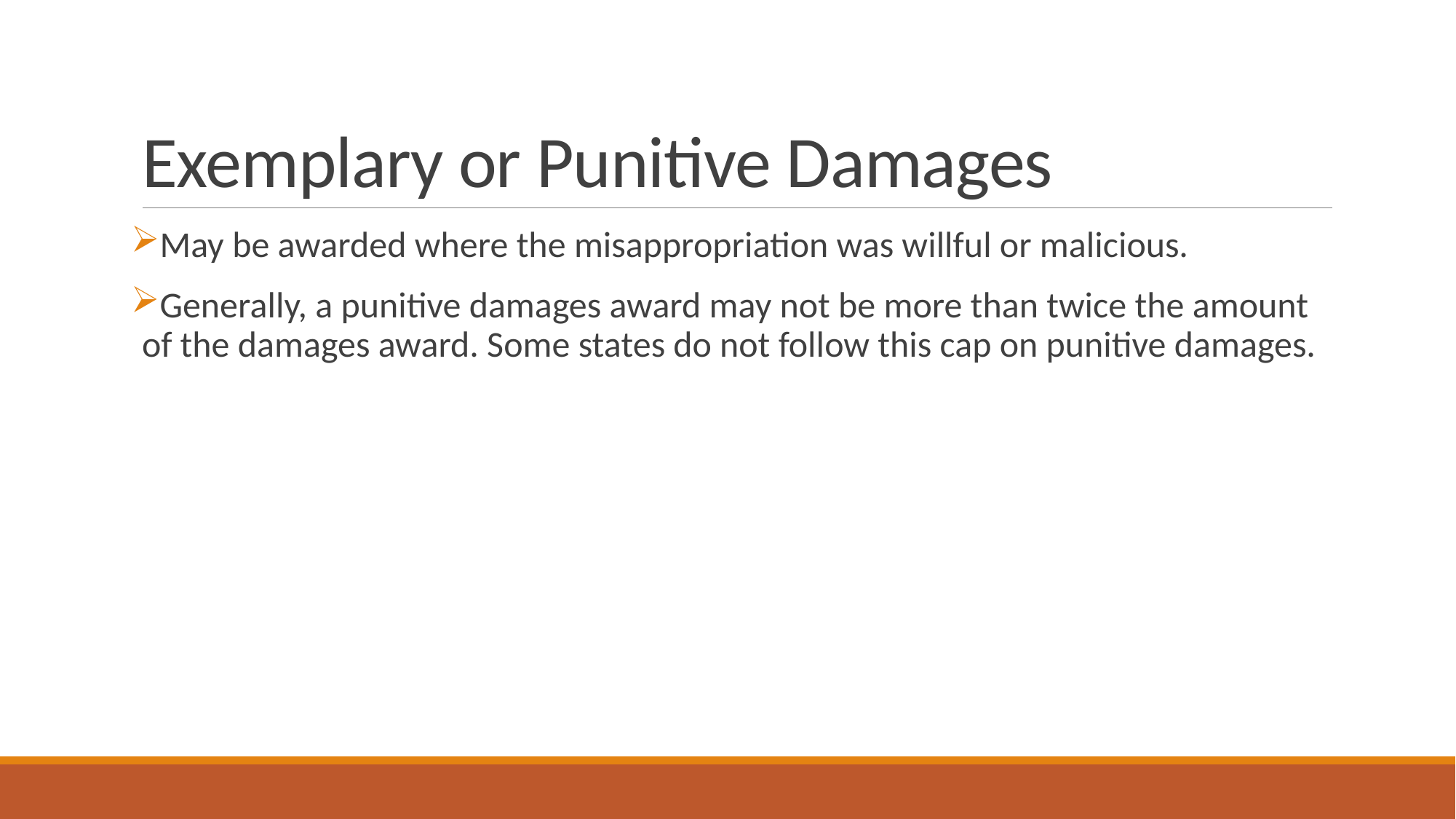

# Exemplary or Punitive Damages
May be awarded where the misappropriation was willful or malicious.
Generally, a punitive damages award may not be more than twice the amount of the damages award. Some states do not follow this cap on punitive damages.